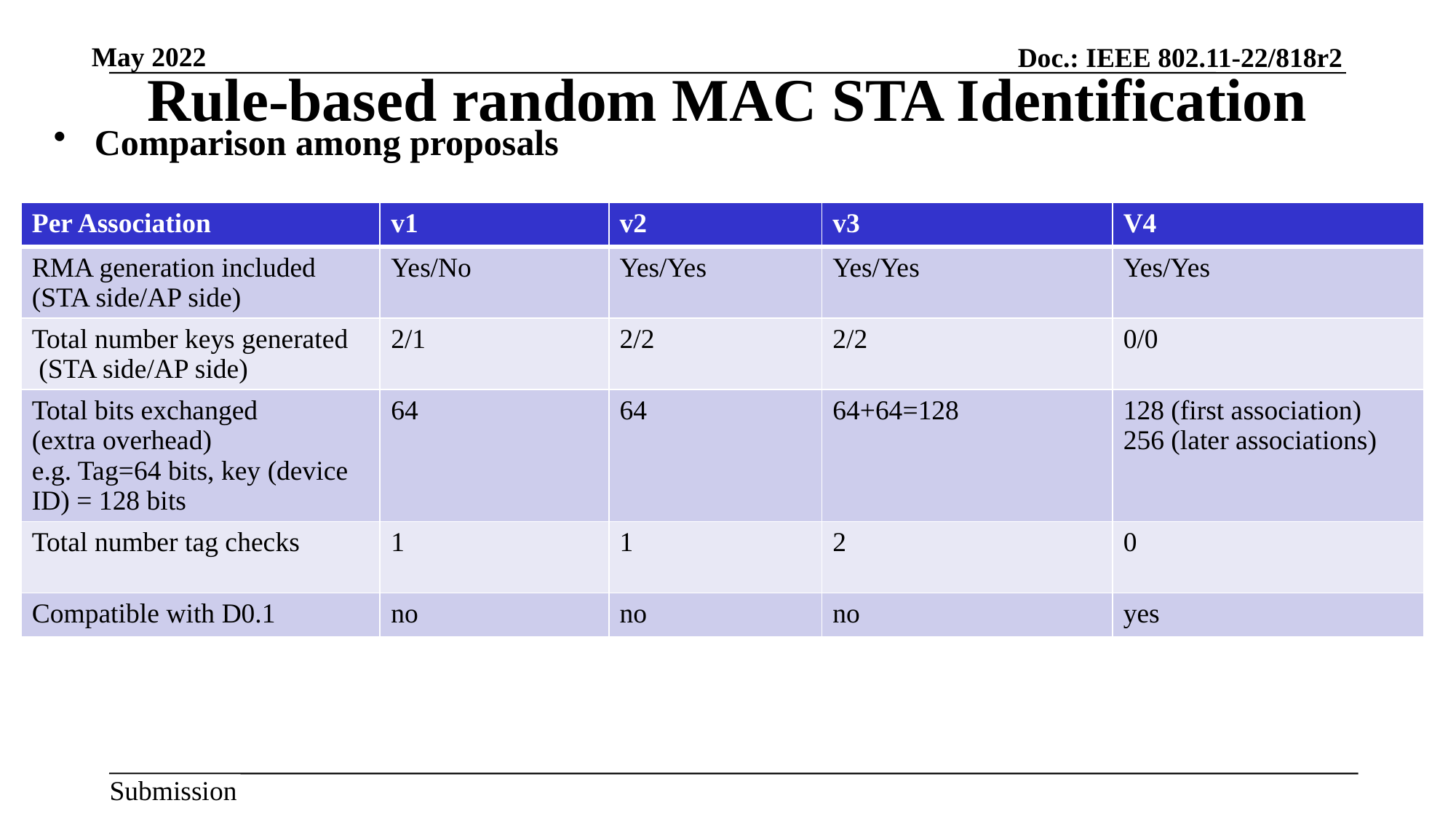

# Rule-based random MAC STA Identification
Comparison among proposals

| Per Association | v1 | v2 | v3 | V4 |
| --- | --- | --- | --- | --- |
| RMA generation included (STA side/AP side) | Yes/No | Yes/Yes | Yes/Yes | Yes/Yes |
| Total number keys generated (STA side/AP side) | 2/1 | 2/2 | 2/2 | 0/0 |
| Total bits exchanged (extra overhead) e.g. Tag=64 bits, key (device ID) = 128 bits | 64 | 64 | 64+64=128 | 128 (first association) 256 (later associations) |
| Total number tag checks | 1 | 1 | 2 | 0 |
| Compatible with D0.1 | no | no | no | yes |